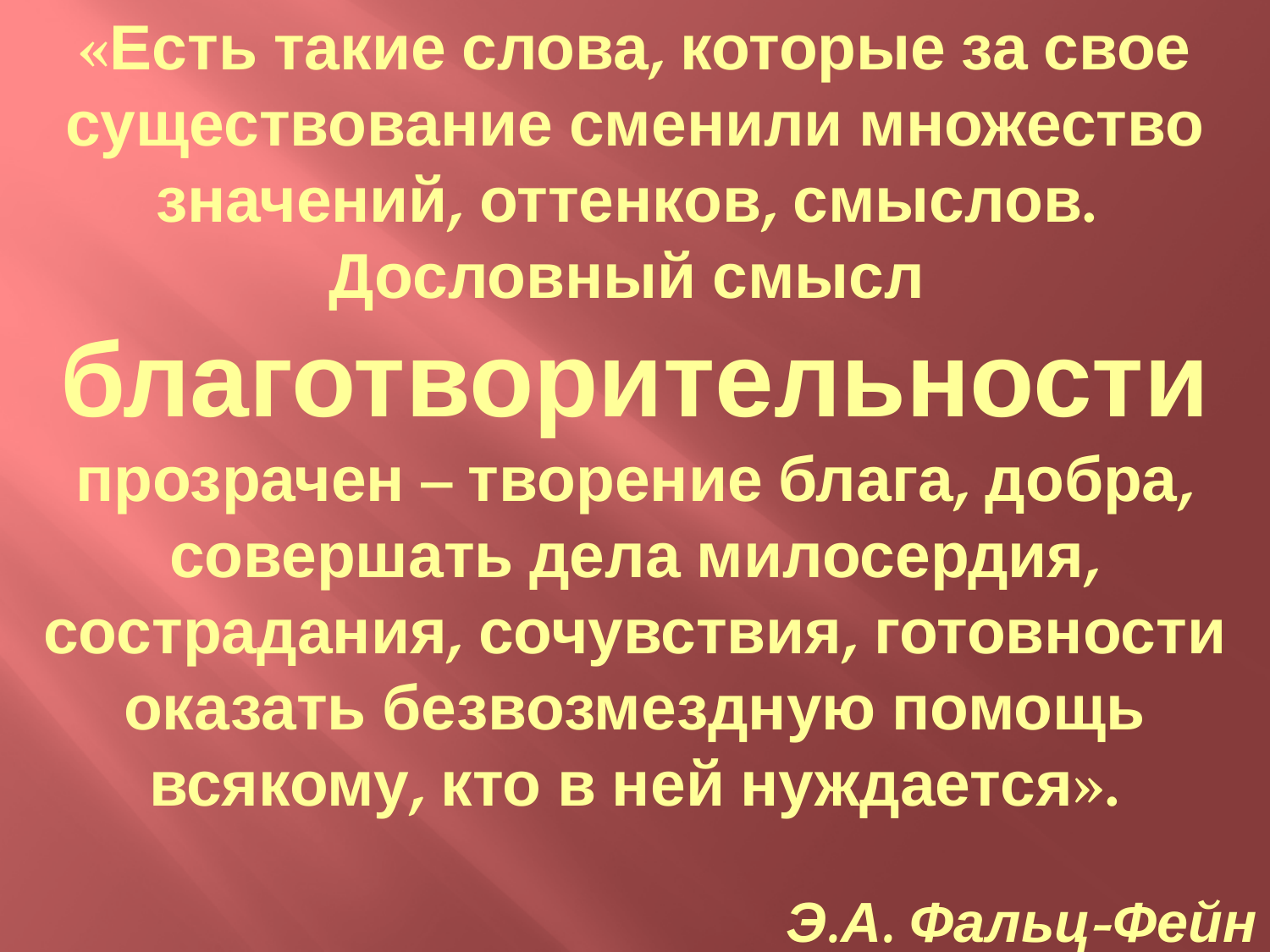

«Есть такие слова, которые за свое существование сменили множество значений, оттенков, смыслов.
Дословный смысл
благотворительности прозрачен – творение блага, добра, совершать дела милосердия, сострадания, сочувствия, готовности оказать безвозмездную помощь всякому, кто в ней нуждается».

Э.А. Фальц-Фейн